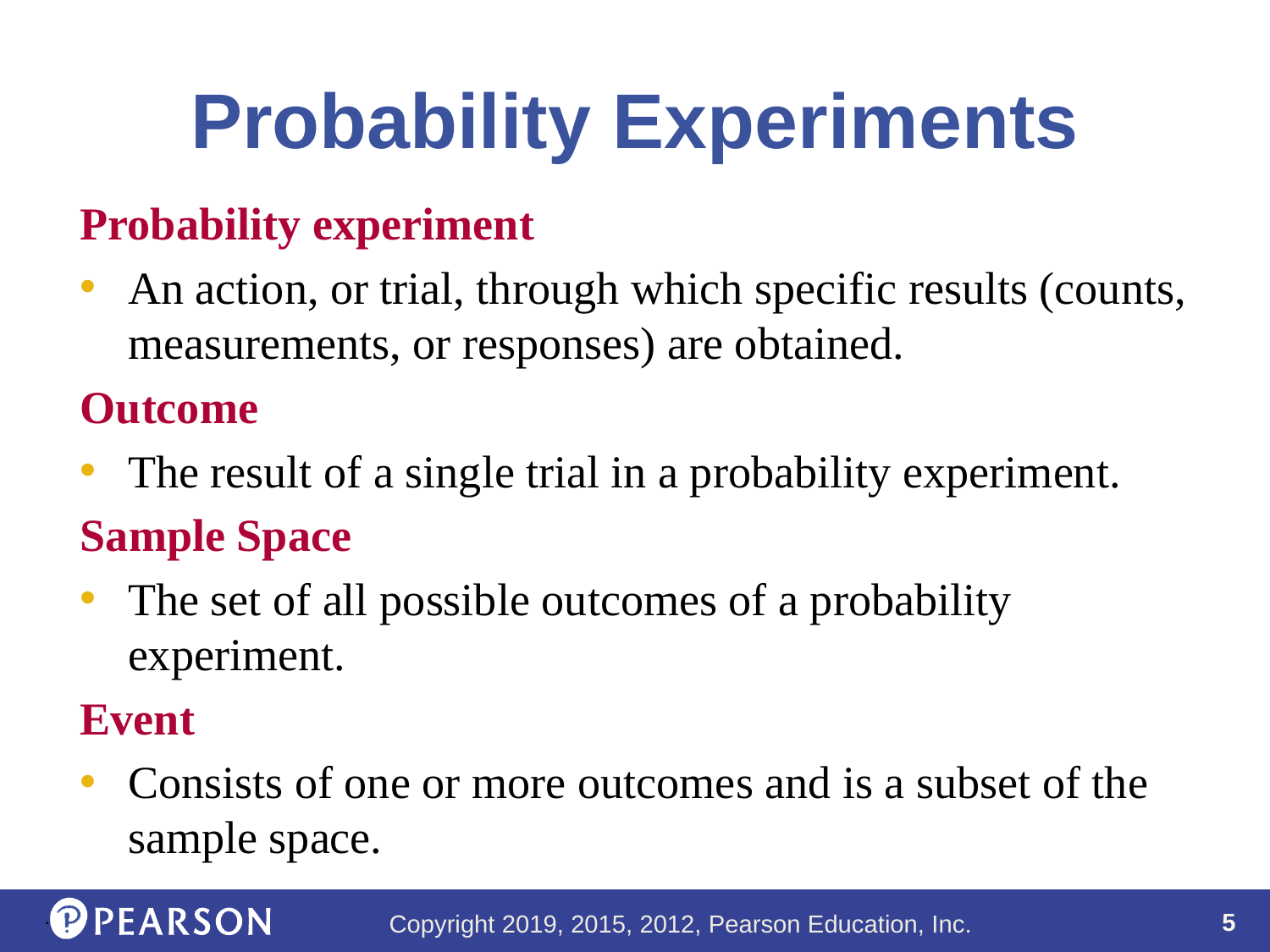

# Probability Experiments
Probability experiment
An action, or trial, through which specific results (counts, measurements, or responses) are obtained.
Outcome
The result of a single trial in a probability experiment.
Sample Space
The set of all possible outcomes of a probability experiment.
Event
Consists of one or more outcomes and is a subset of the sample space.

.